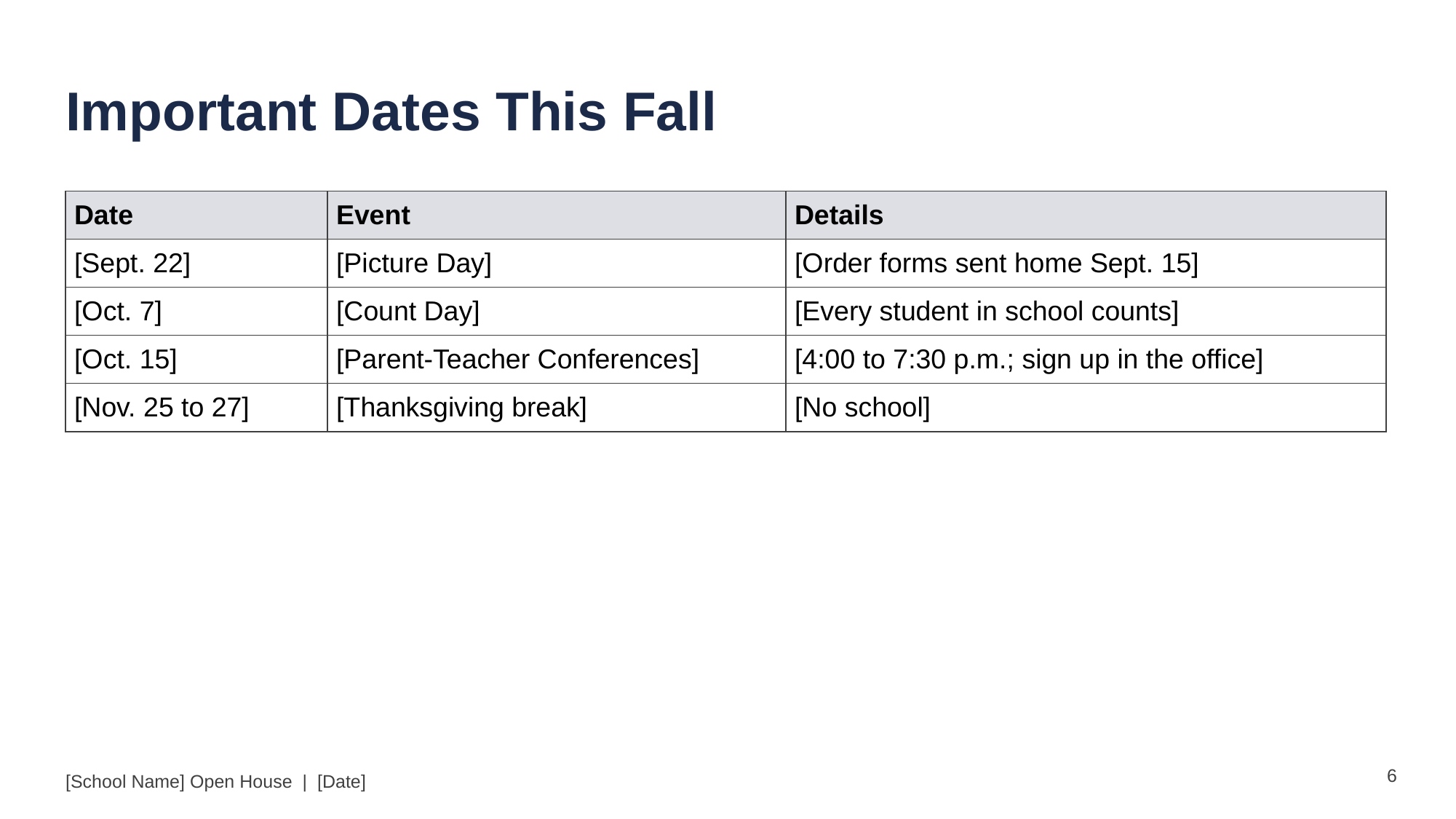

Important Dates This Fall
| Date | Event | Details |
| --- | --- | --- |
| [Sept. 22] | [Picture Day] | [Order forms sent home Sept. 15] |
| [Oct. 7] | [Count Day] | [Every student in school counts] |
| [Oct. 15] | [Parent-Teacher Conferences] | [4:00 to 7:30 p.m.; sign up in the office] |
| [Nov. 25 to 27] | [Thanksgiving break] | [No school] |
6